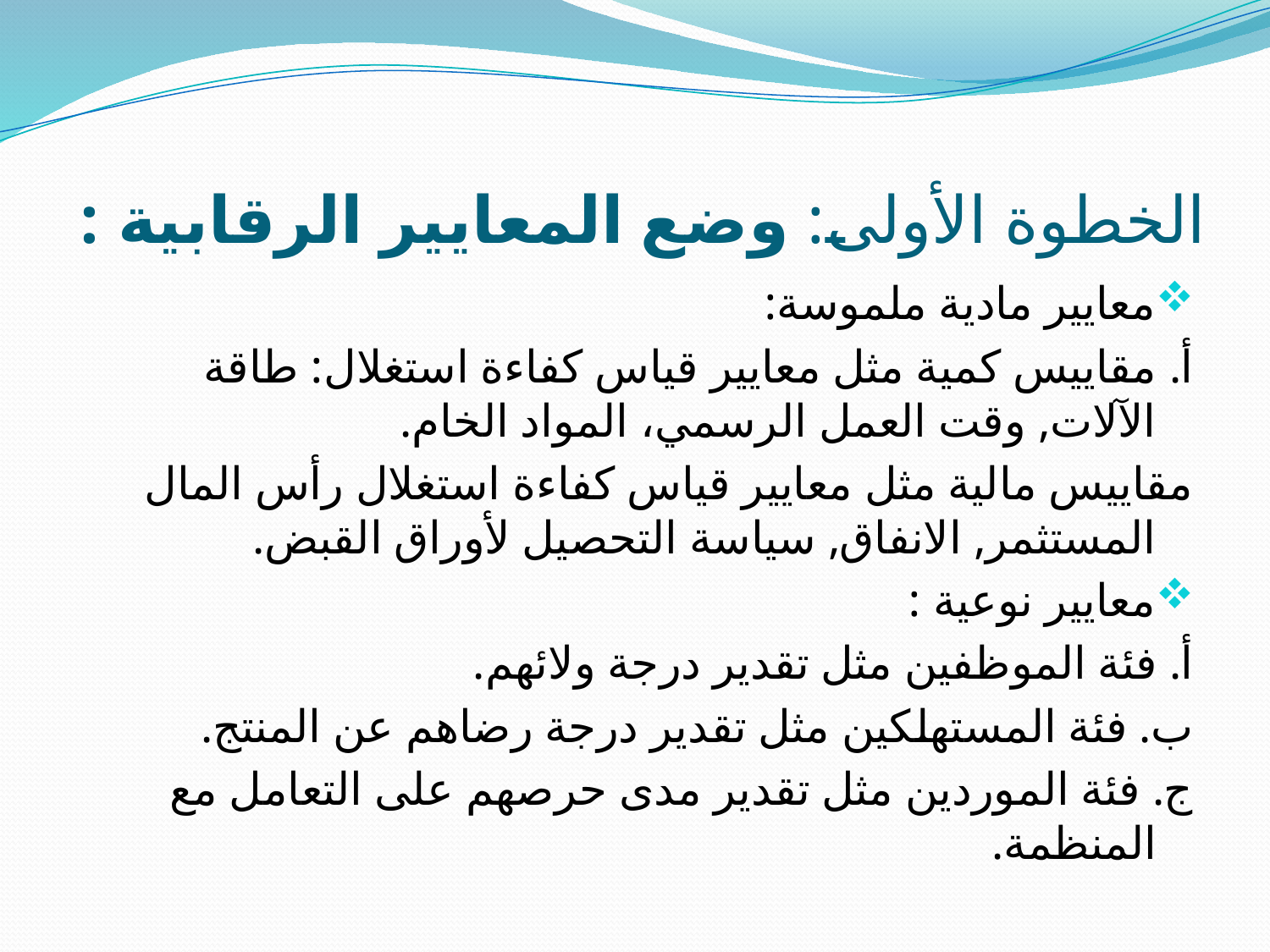

# الخطوة الأولى: وضع المعايير الرقابية :
معايير مادية ملموسة:
أ. مقاييس كمية مثل معايير قياس كفاءة استغلال: طاقة الآلات, وقت العمل الرسمي، المواد الخام.
مقاييس مالية مثل معايير قياس كفاءة استغلال رأس المال المستثمر, الانفاق, سياسة التحصيل لأوراق القبض.
معايير نوعية :
أ. فئة الموظفين مثل تقدير درجة ولائهم.
ب. فئة المستهلكين مثل تقدير درجة رضاهم عن المنتج.
ج. فئة الموردين مثل تقدير مدى حرصهم على التعامل مع المنظمة.